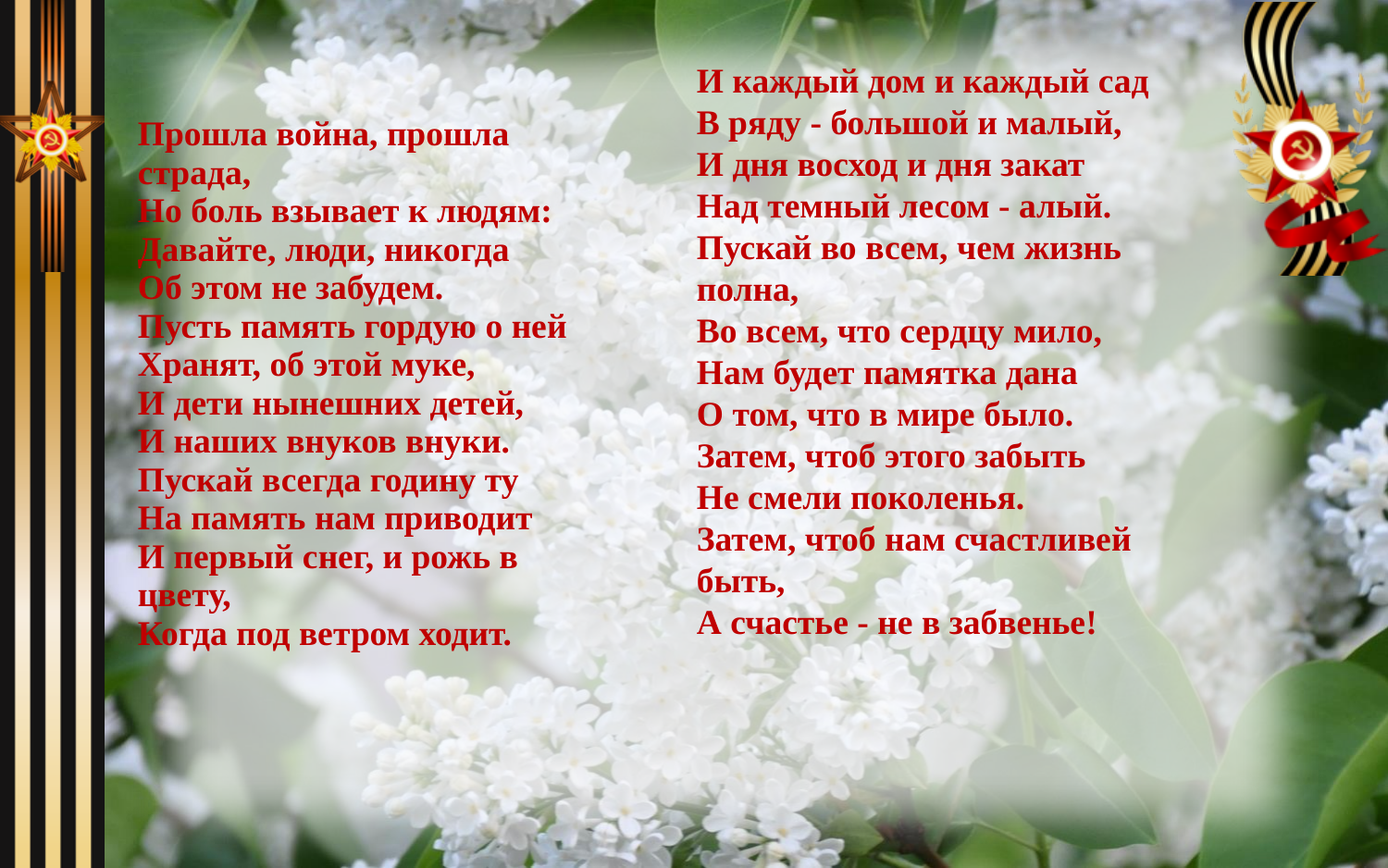

| Прошла война, прошла страда, Но боль взывает к людям: Давайте, люди, никогда Об этом не забудем. Пусть память гордую о ней Хранят, об этой муке, И дети нынешних детей, И наших внуков внуки. Пускай всегда годину ту На память нам приводит И первый снег, и рожь в цвету, Когда под ветром ходит. |
| --- |
И каждый дом и каждый сад
В ряду - большой и малый,
И дня восход и дня закат
Над темный лесом - алый.
Пускай во всем, чем жизнь полна,
Во всем, что сердцу мило,
Нам будет памятка дана
О том, что в мире было.
Затем, чтоб этого забыть
Не смели поколенья.
Затем, чтоб нам счастливей быть,
А счастье - не в забвенье!